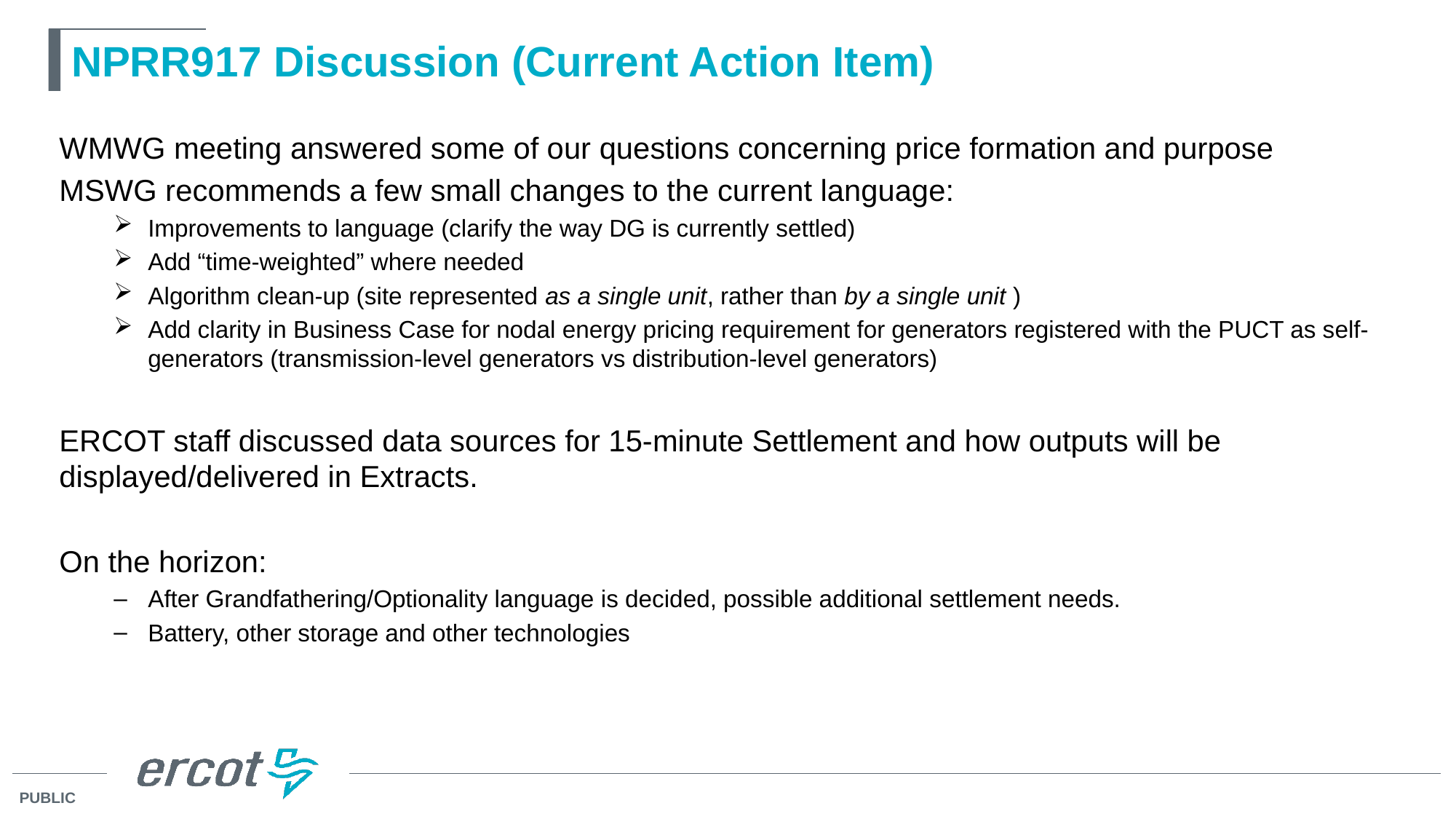

# NPRR917 Discussion (Current Action Item)
WMWG meeting answered some of our questions concerning price formation and purpose
MSWG recommends a few small changes to the current language:
Improvements to language (clarify the way DG is currently settled)
Add “time-weighted” where needed
Algorithm clean-up (site represented as a single unit, rather than by a single unit )
Add clarity in Business Case for nodal energy pricing requirement for generators registered with the PUCT as self-generators (transmission-level generators vs distribution-level generators)

ERCOT staff discussed data sources for 15-minute Settlement and how outputs will be displayed/delivered in Extracts.

On the horizon:
After Grandfathering/Optionality language is decided, possible additional settlement needs.
Battery, other storage and other technologies